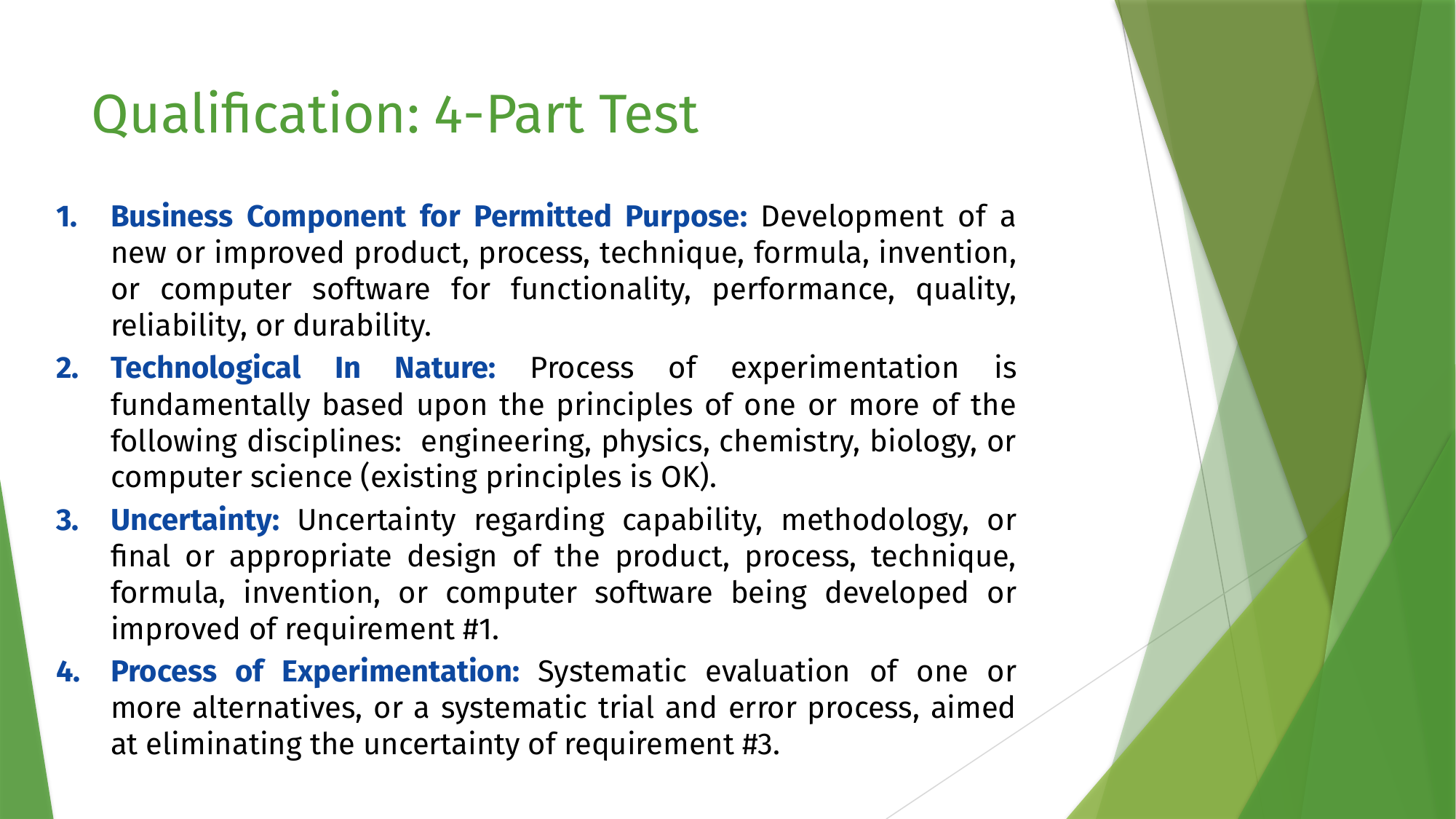

Qualification: 4-Part Test
Business Component for Permitted Purpose: Development of a new or improved product, process, technique, formula, invention, or computer software for functionality, performance, quality, reliability, or durability.
Technological In Nature: Process of experimentation is fundamentally based upon the principles of one or more of the following disciplines:  engineering, physics, chemistry, biology, or computer science (existing principles is OK).
Uncertainty: Uncertainty regarding capability, methodology, or final or appropriate design of the product, process, technique, formula, invention, or computer software being developed or improved of requirement #1.
Process of Experimentation: Systematic evaluation of one or more alternatives, or a systematic trial and error process, aimed at eliminating the uncertainty of requirement #3.